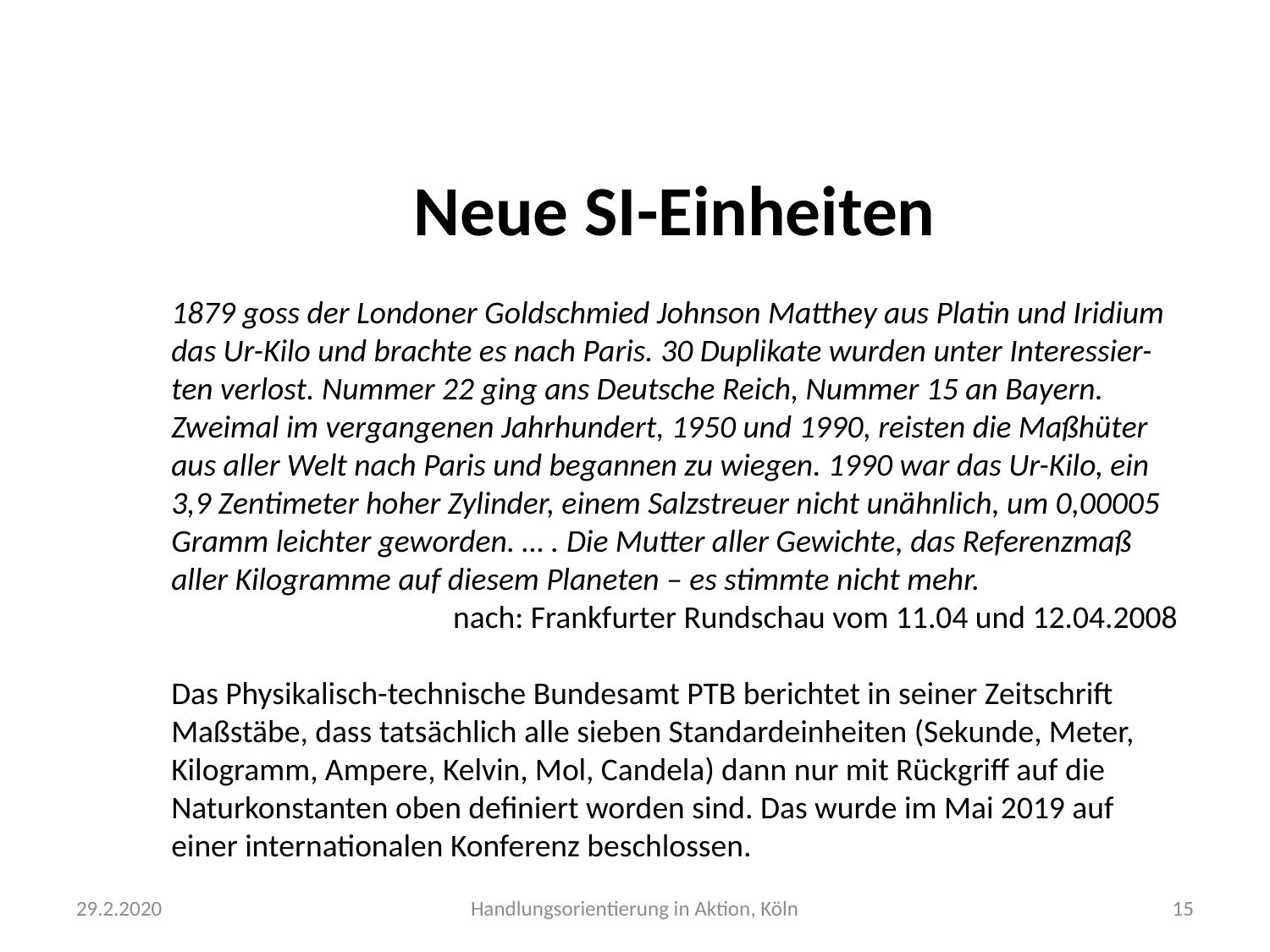

Neue SI-Einheiten

1879 goss der Londoner Goldschmied Johnson Matthey aus Platin und Iridium das Ur-Kilo und brachte es nach Paris. 30 Duplikate wurden unter Interessier-ten verlost. Nummer 22 ging ans Deutsche Reich, Nummer 15 an Bayern.
Zweimal im vergangenen Jahrhundert, 1950 und 1990, reisten die Maßhüter aus aller Welt nach Paris und begannen zu wiegen. 1990 war das Ur-Kilo, ein 3,9 Zentimeter hoher Zylinder, einem Salzstreuer nicht unähnlich, um 0,00005 Gramm leichter geworden. … . Die Mutter aller Gewichte, das Referenzmaß aller Kilogramme auf diesem Planeten – es stimmte nicht mehr.
nach: Frankfurter Rundschau vom 11.04 und 12.04.2008

Das Physikalisch-technische Bundesamt PTB berichtet in seiner Zeitschrift Maßstäbe, dass tatsächlich alle sieben Standardeinheiten (Sekunde, Meter, Kilogramm, Ampere, Kelvin, Mol, Candela) dann nur mit Rückgriff auf die Naturkonstanten oben definiert worden sind. Das wurde im Mai 2019 auf einer internationalen Konferenz beschlossen.

29.2.2020
Handlungsorientierung in Aktion, Köln
15